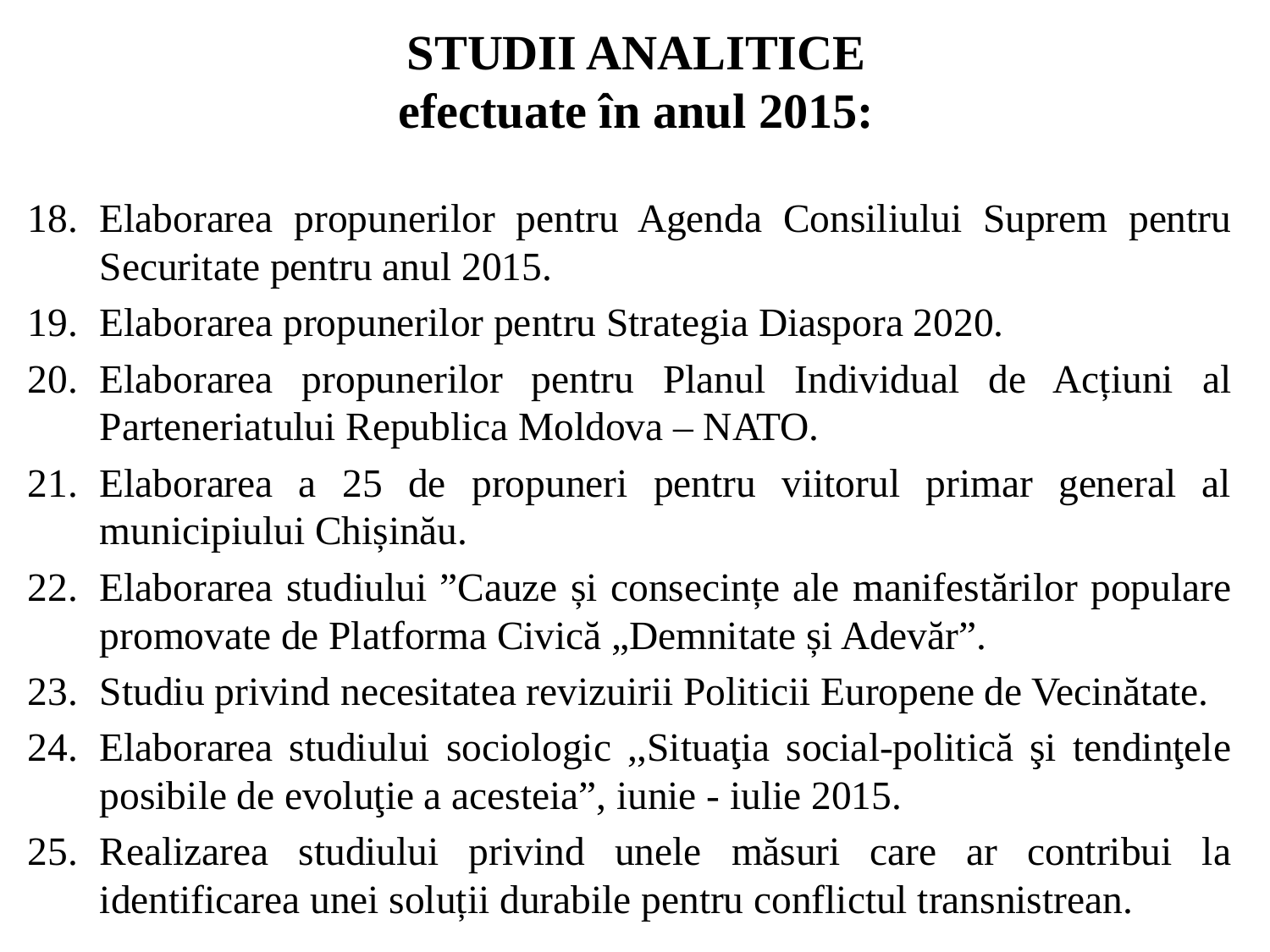

# STUDII ANALITICE efectuate în anul 2015:
18.	Elaborarea propunerilor pentru Agenda Consiliului Suprem pentru Securitate pentru anul 2015.
19.	Elaborarea propunerilor pentru Strategia Diaspora 2020.
20.	Elaborarea propunerilor pentru Planul Individual de Acțiuni al Parteneriatului Republica Moldova – NATO.
21.	Elaborarea a 25 de propuneri pentru viitorul primar general al municipiului Chișinău.
22.	Elaborarea studiului ”Cauze și consecințe ale manifestărilor populare promovate de Platforma Civică „Demnitate și Adevăr”.
23.	Studiu privind necesitatea revizuirii Politicii Europene de Vecinătate.
24.	Elaborarea studiului sociologic ,,Situaţia social-politică şi tendinţele posibile de evoluţie a acesteia”, iunie - iulie 2015.
25.	Realizarea studiului privind unele măsuri care ar contribui la identificarea unei soluții durabile pentru conflictul transnistrean.